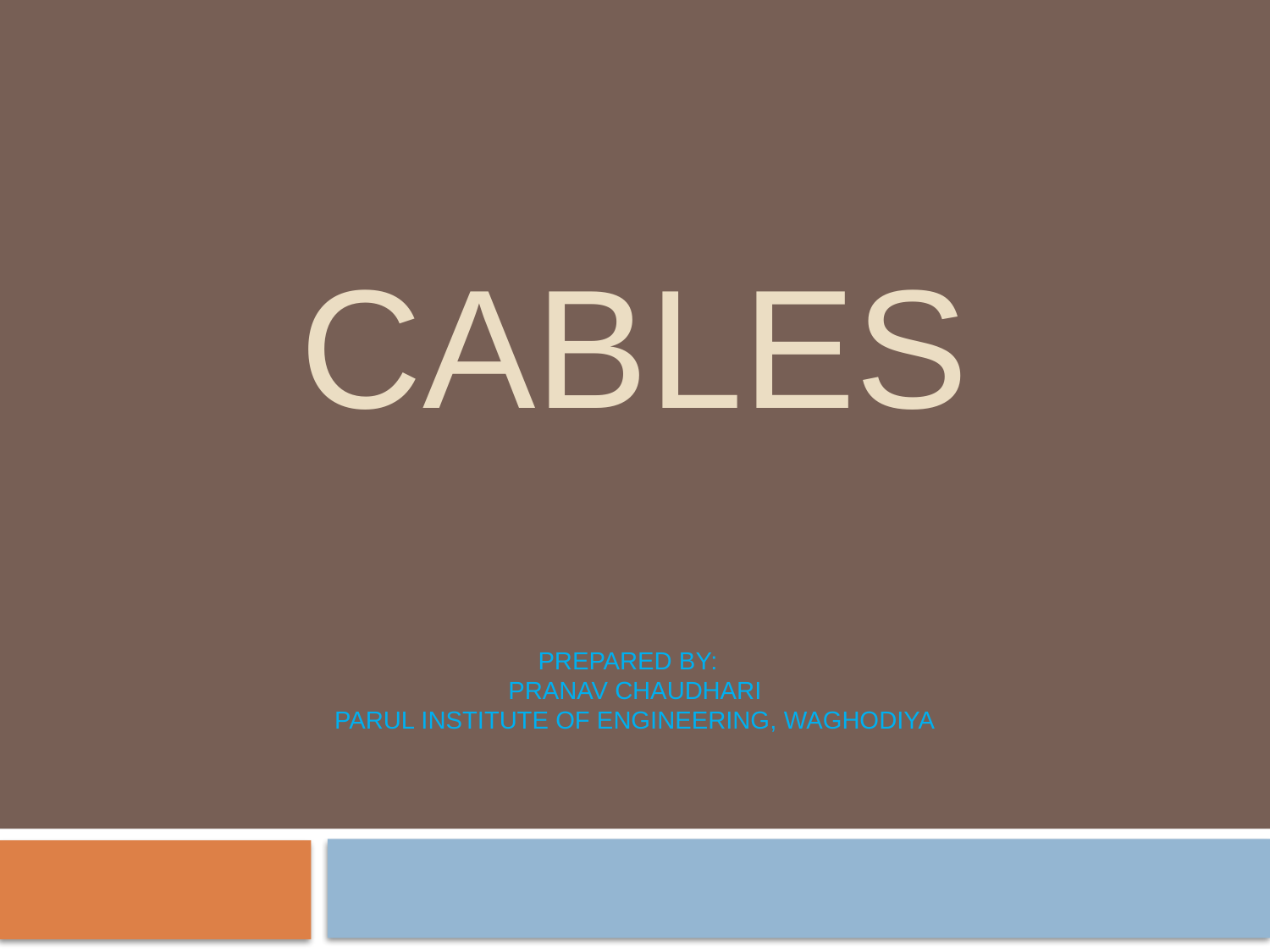

# CABLES Prepared By: pranav chaudhari parul institute of engineering, waghodiya